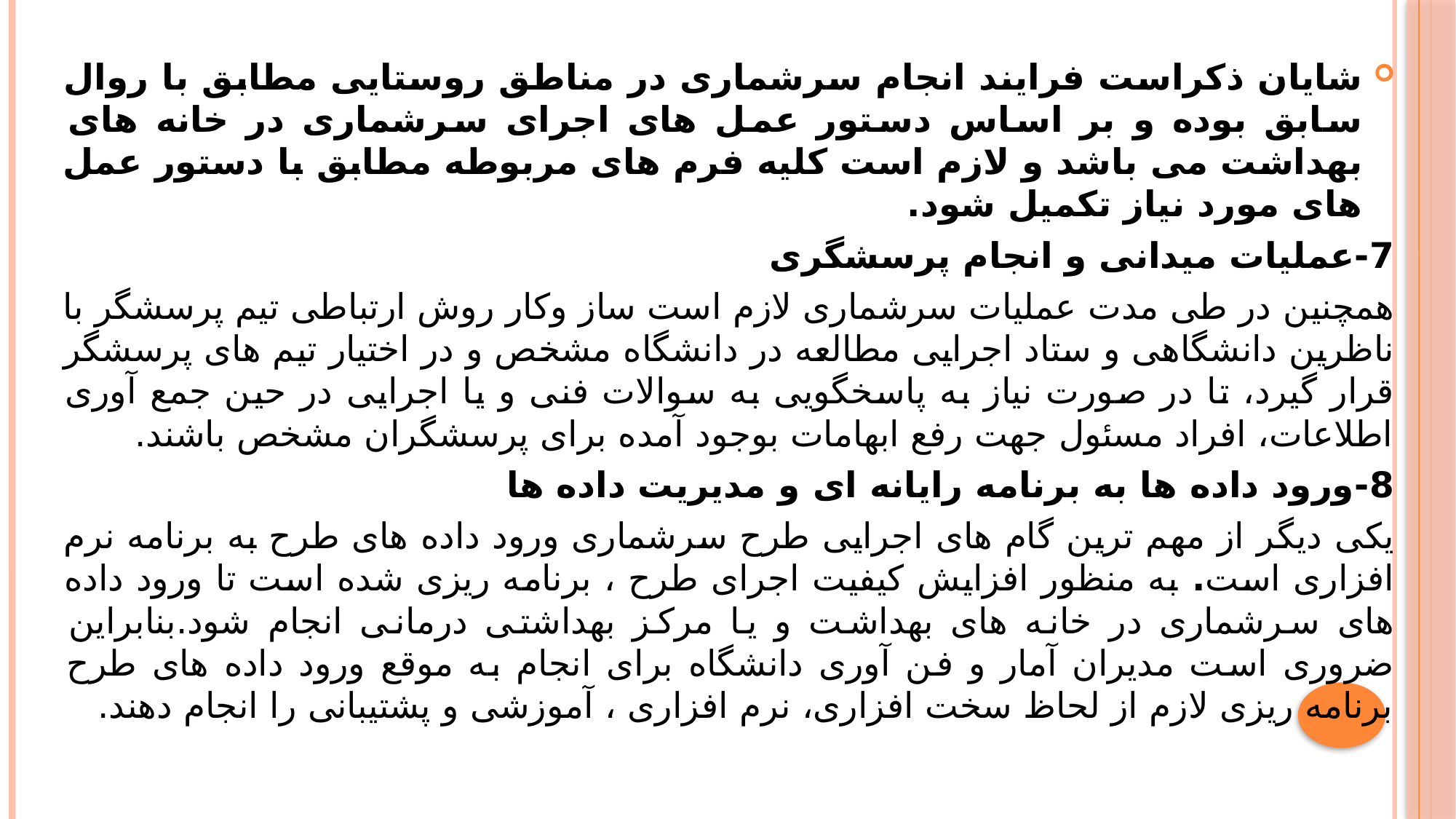

شایان ذکراست فرایند انجام سرشماری در مناطق روستایی مطابق با روال سابق بوده و بر اساس دستور عمل های اجرای سرشماری در خانه های بهداشت می باشد و لازم است کلیه فرم های مربوطه مطابق با دستور عمل های مورد نیاز تکمیل شود.
7-عملیات میدانی و انجام پرسشگری
همچنین در طی مدت عملیات سرشماری لازم است ساز وکار روش ارتباطی تیم پرسشگر با ناظرین دانشگاهی و ستاد اجرایی مطالعه در دانشگاه مشخص و در اختیار تیم های پرسشگر قرار گیرد، تا در صورت نیاز به پاسخگویی به سوالات فنی و یا اجرایی در حین جمع آوری اطلاعات، افراد مسئول جهت رفع ابهامات بوجود آمده برای پرسشگران مشخص باشند.
8-ورود داده ها به برنامه رایانه ای و مدیریت داده ها
یکی دیگر از مهم ترین گام های اجرایی طرح سرشماری ورود داده های طرح به برنامه نرم افزاری است. به منظور افزایش کیفیت اجرای طرح ، برنامه ریزی شده است تا ورود داده های سرشماری در خانه های بهداشت و یا مرکز بهداشتی درمانی انجام شود.بنابراین ضروری است مدیران آمار و فن آوری دانشگاه برای انجام به موقع ورود داده های طرح برنامه ریزی لازم از لحاظ سخت افزاری، نرم افزاری ، آموزشی و پشتیبانی را انجام دهند.